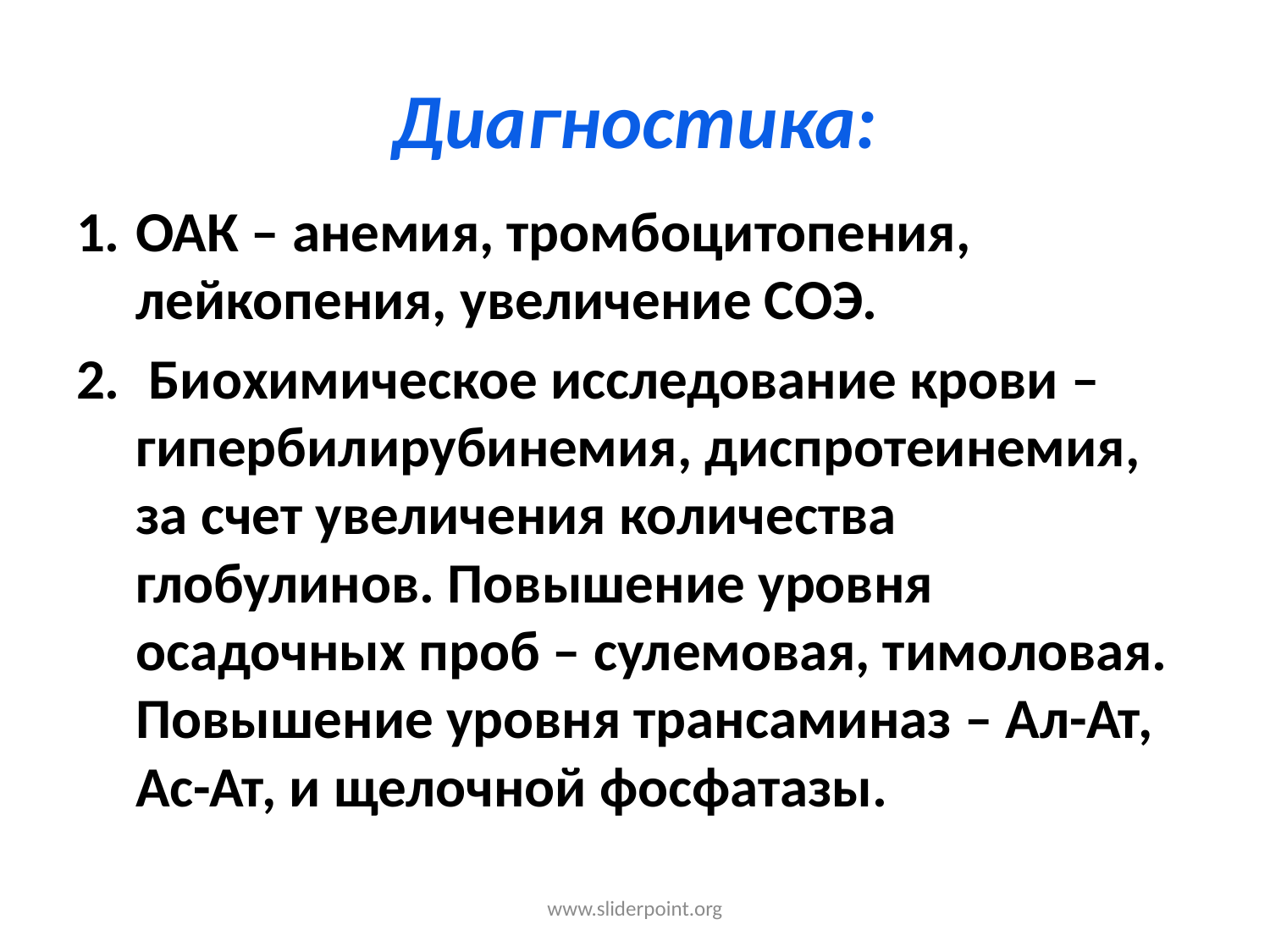

# Диагностика:
ОАК – анемия, тромбоцитопения, лейкопения, увеличение СОЭ.
 Биохимическое исследование крови – гипербилирубинемия, диспротеинемия, за счет увеличения количества глобулинов. Повышение уровня осадочных проб – сулемовая, тимоловая. Повышение уровня трансаминаз – Ал-Ат, Ас-Ат, и щелочной фосфатазы.

www.sliderpoint.org